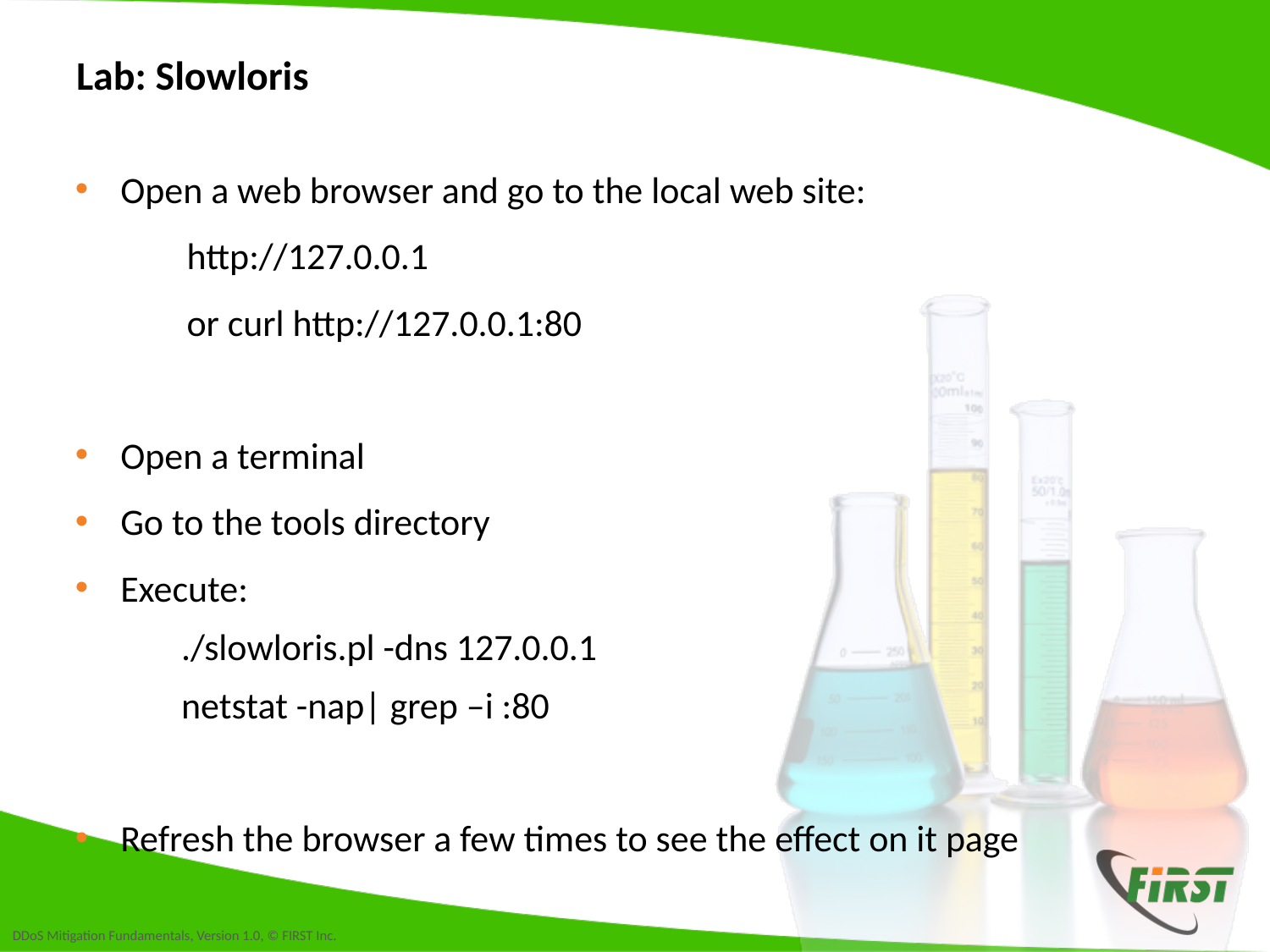

# Lab: Slowloris
Open a web browser and go to the local web site:
	http://127.0.0.1
	or curl http://127.0.0.1:80

Open a terminal
Go to the tools directory
Execute:
./slowloris.pl -dns 127.0.0.1
netstat -nap| grep –i :80

Refresh the browser a few times to see the effect on it page